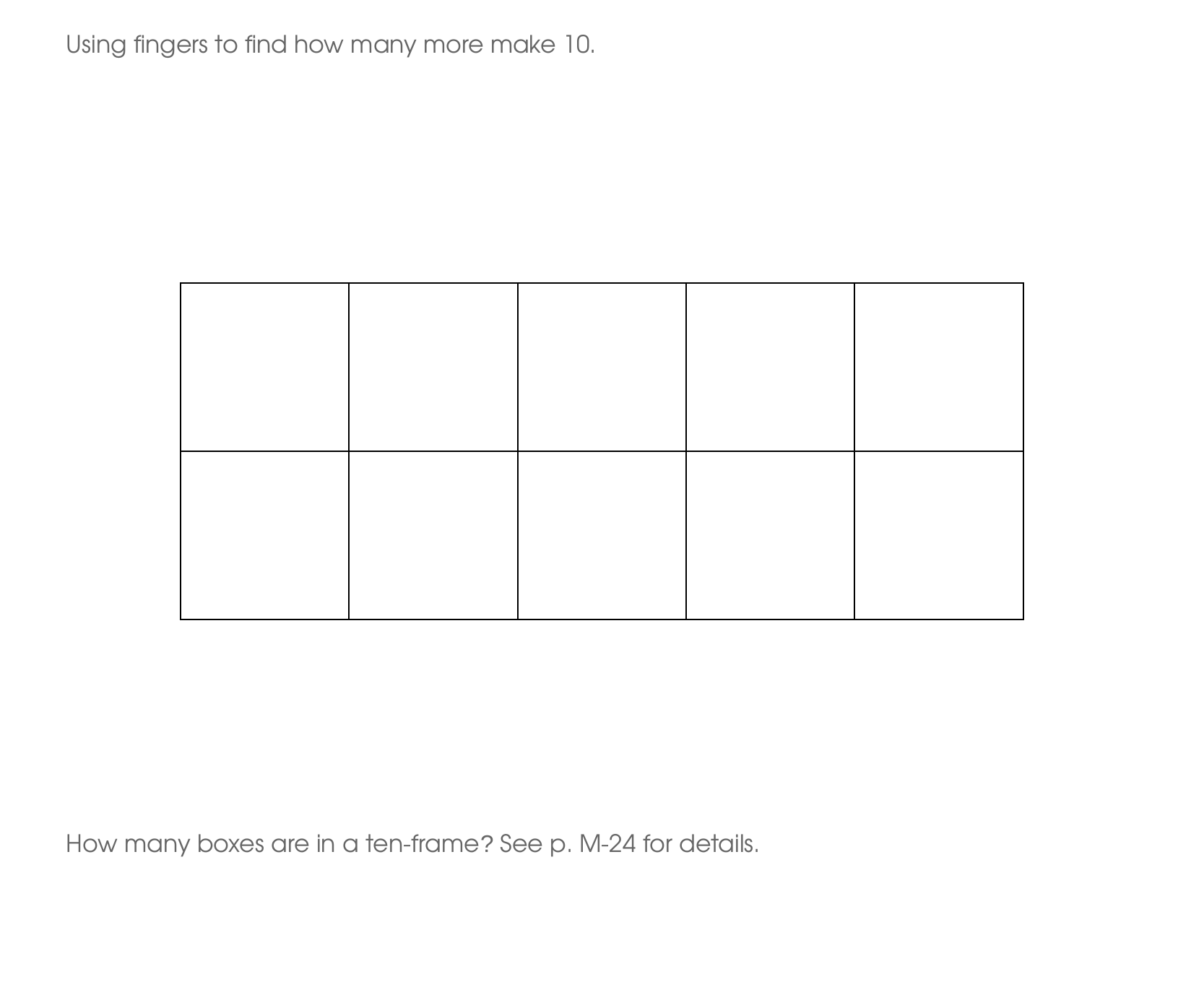

Using fingers to find how many more make 10.
|  |  |  |  |  |
| --- | --- | --- | --- | --- |
|  |  |  |  |  |
How many boxes are in a ten-frame? See p. M-24 for details.